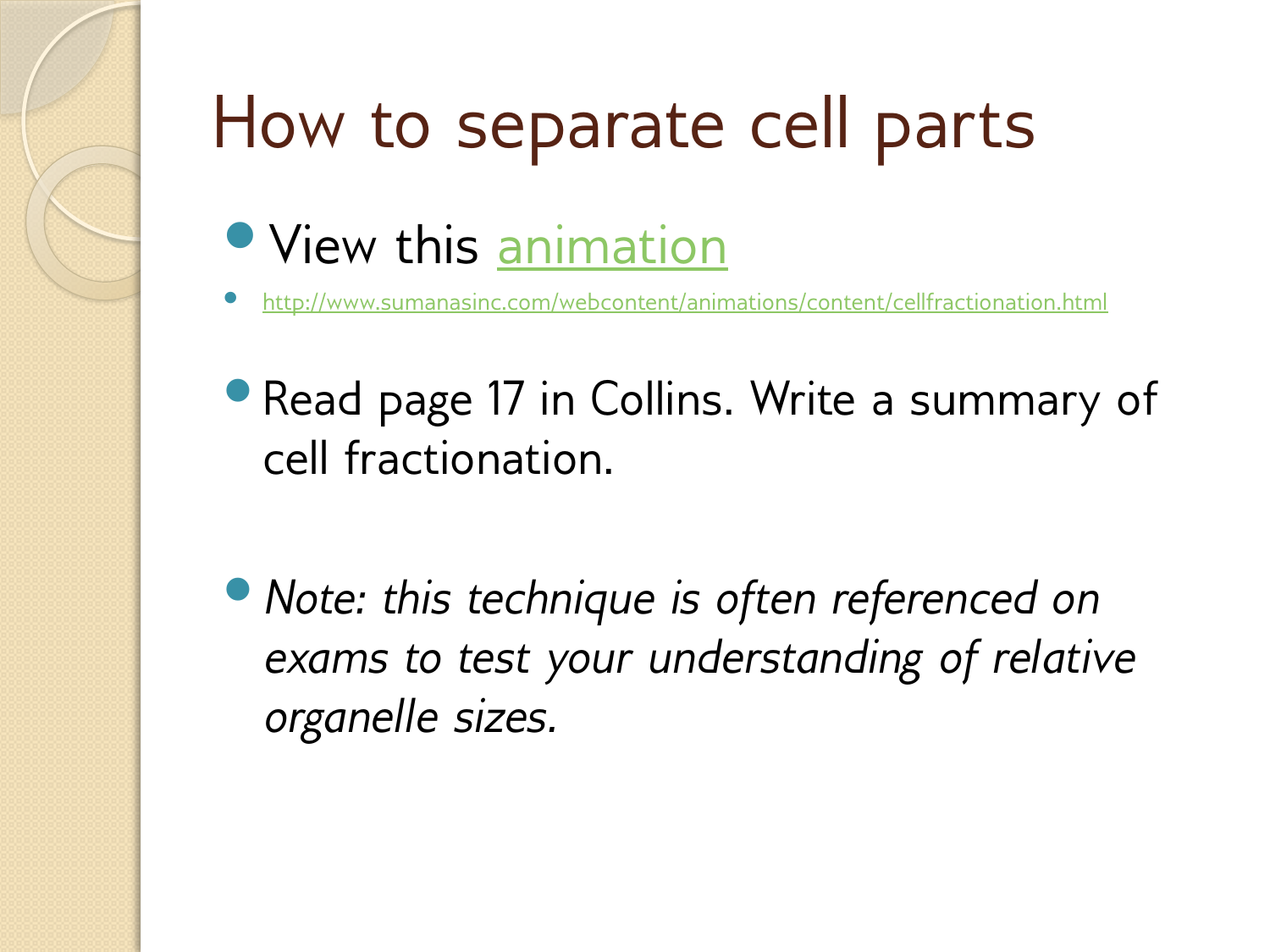

# How to separate cell parts
View this animation
http://www.sumanasinc.com/webcontent/animations/content/cellfractionation.html

Read page 17 in Collins. Write a summary of cell fractionation.

Note: this technique is often referenced on exams to test your understanding of relative organelle sizes.